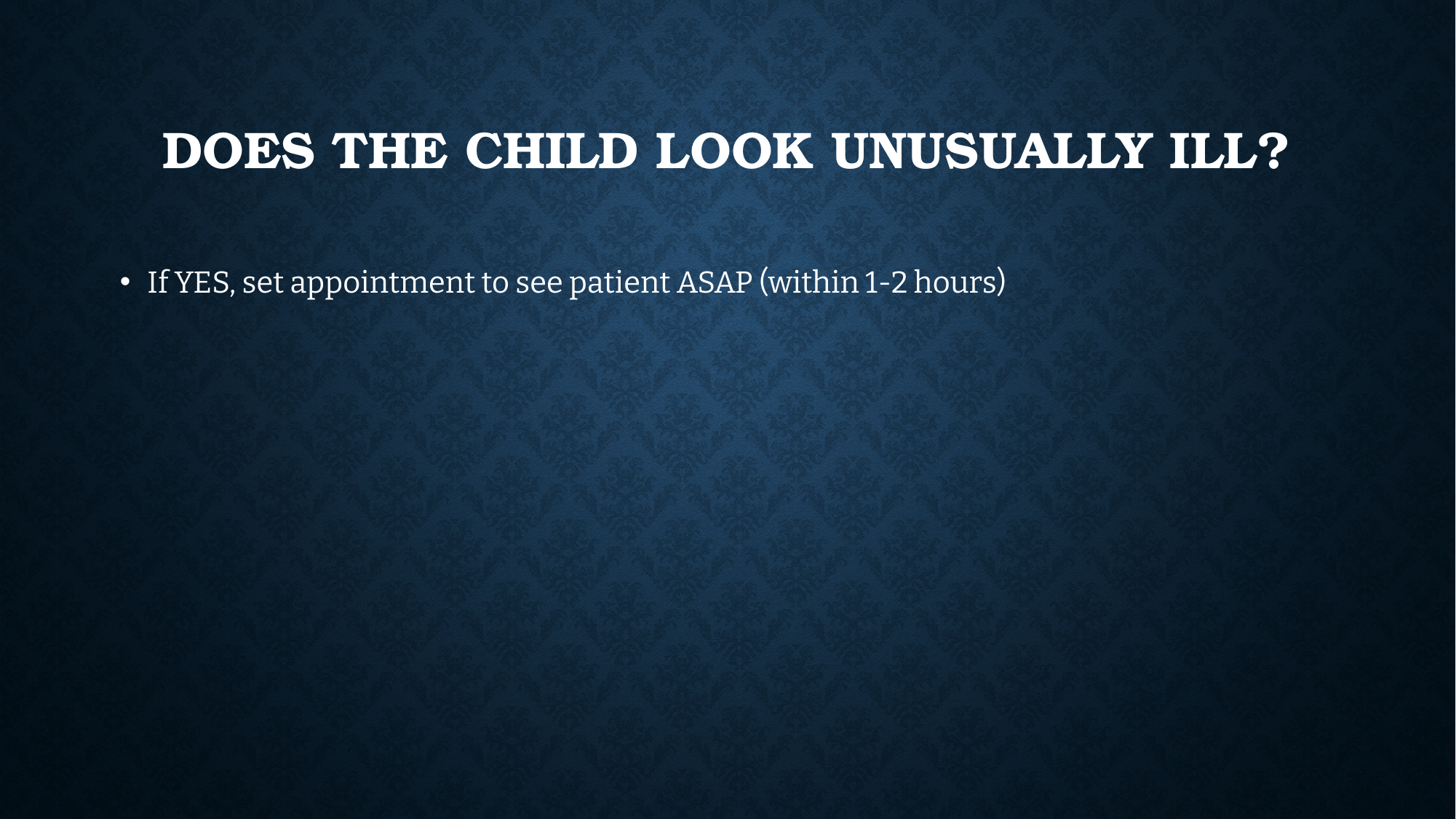

# Does the child look unusually Ill?
If YES, set appointment to see patient ASAP (within 1-2 hours)